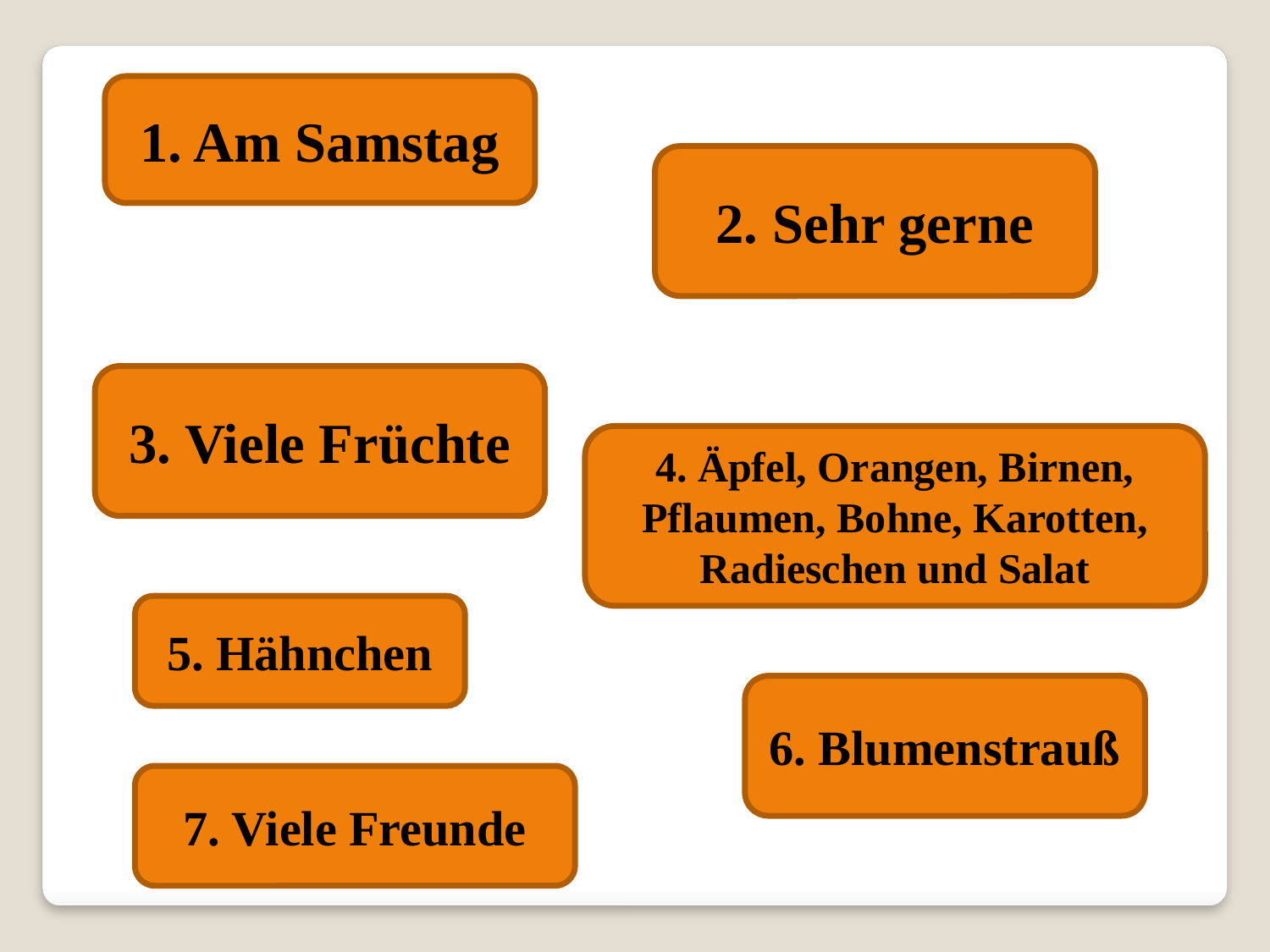

1. Am Samstag
2. Sehr gerne
3. Viele Früchte
4. Äpfel, Orangen, Birnen, Pflaumen, Bohne, Karotten, Radieschen und Salat
5. Hähnchen
6. Blumenstrauß
7. Viele Freunde